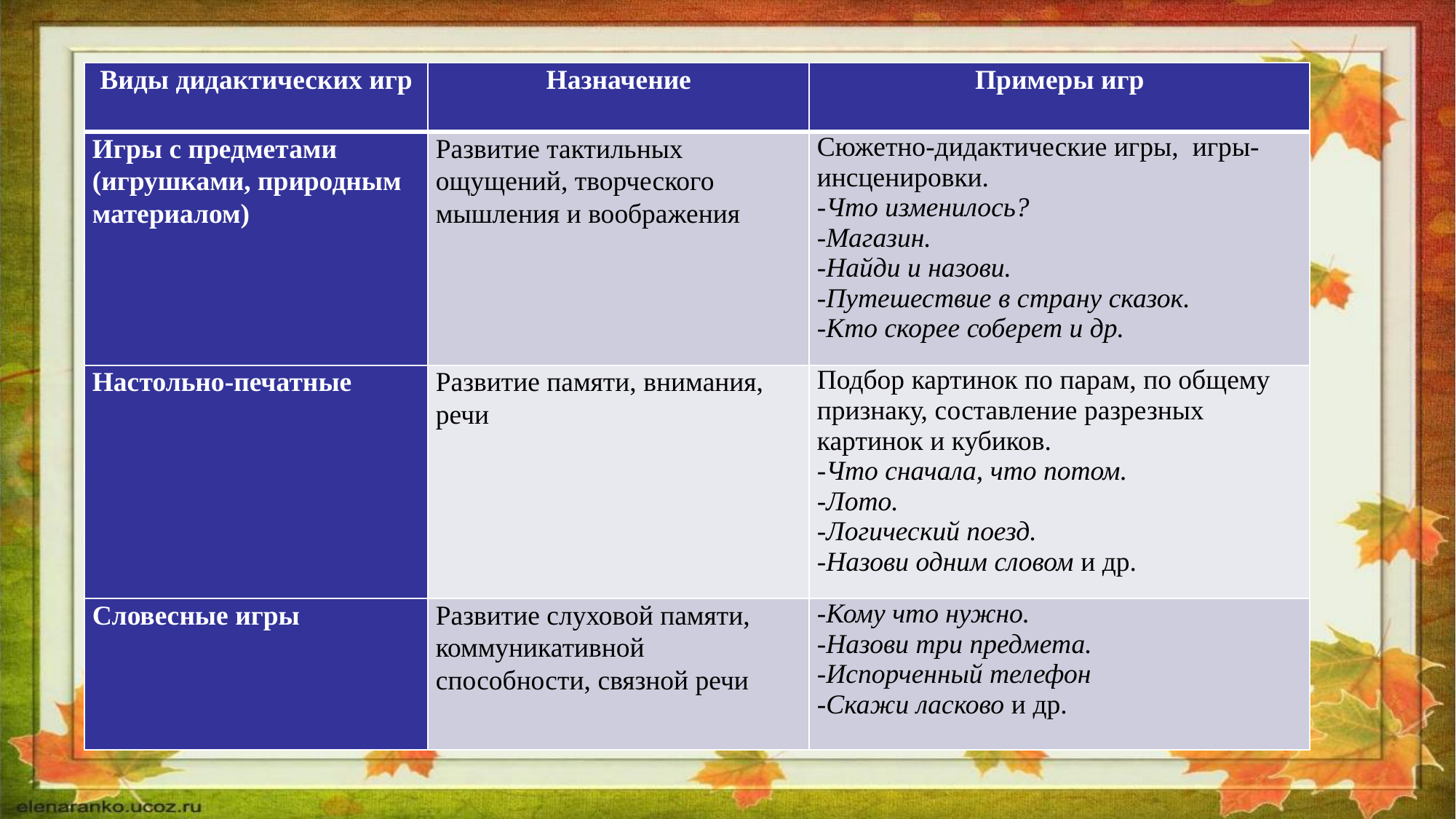

| Виды дидактических игр | Назначение | Примеры игр |
| --- | --- | --- |
| Игры с предметами (игрушками, природным материалом) | Развитие тактильных ощущений, творческого мышления и воображения | Сюжетно-дидактические игры, игры-инсценировки. -Что изменилось? -Магазин. -Найди и назови. -Путешествие в страну сказок. -Кто скорее соберет и др. |
| Настольно-печатные | Развитие памяти, внимания, речи | Подбор картинок по парам, по общему признаку, составление разрезных картинок и кубиков. -Что сначала, что потом. -Лото. -Логический поезд. -Назови одним словом и др. |
| Словесные игры | Развитие слуховой памяти, коммуникативной способности, связной речи | -Кому что нужно. -Назови три предмета. -Испорченный телефон -Скажи ласково и др. |